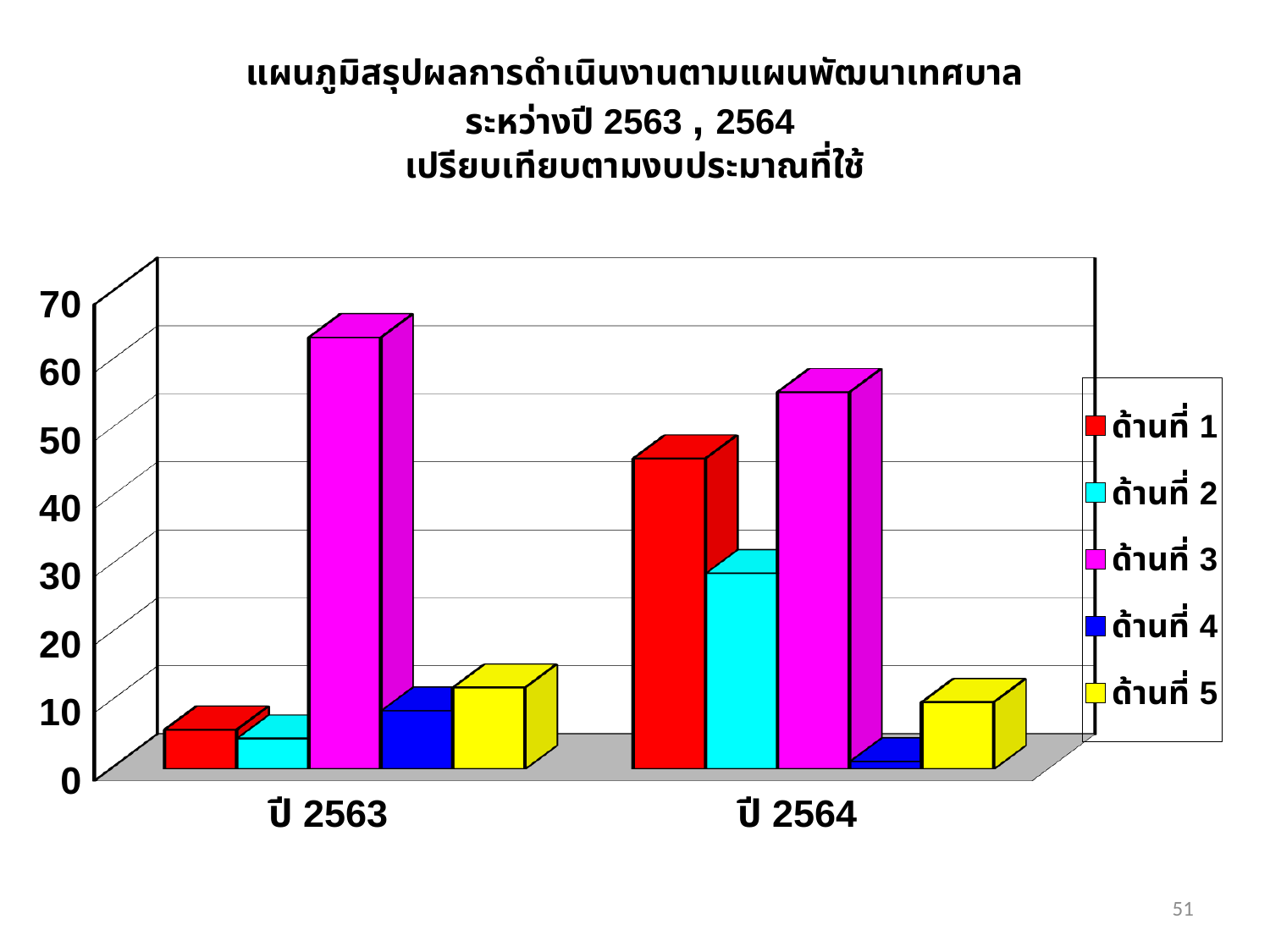

# แผนภูมิสรุปผลการดำเนินงานตามแผนพัฒนาเทศบาล ระหว่างปี 2563 , 2564 เปรียบเทียบตามงบประมาณที่ใช้

[unsupported chart]

51